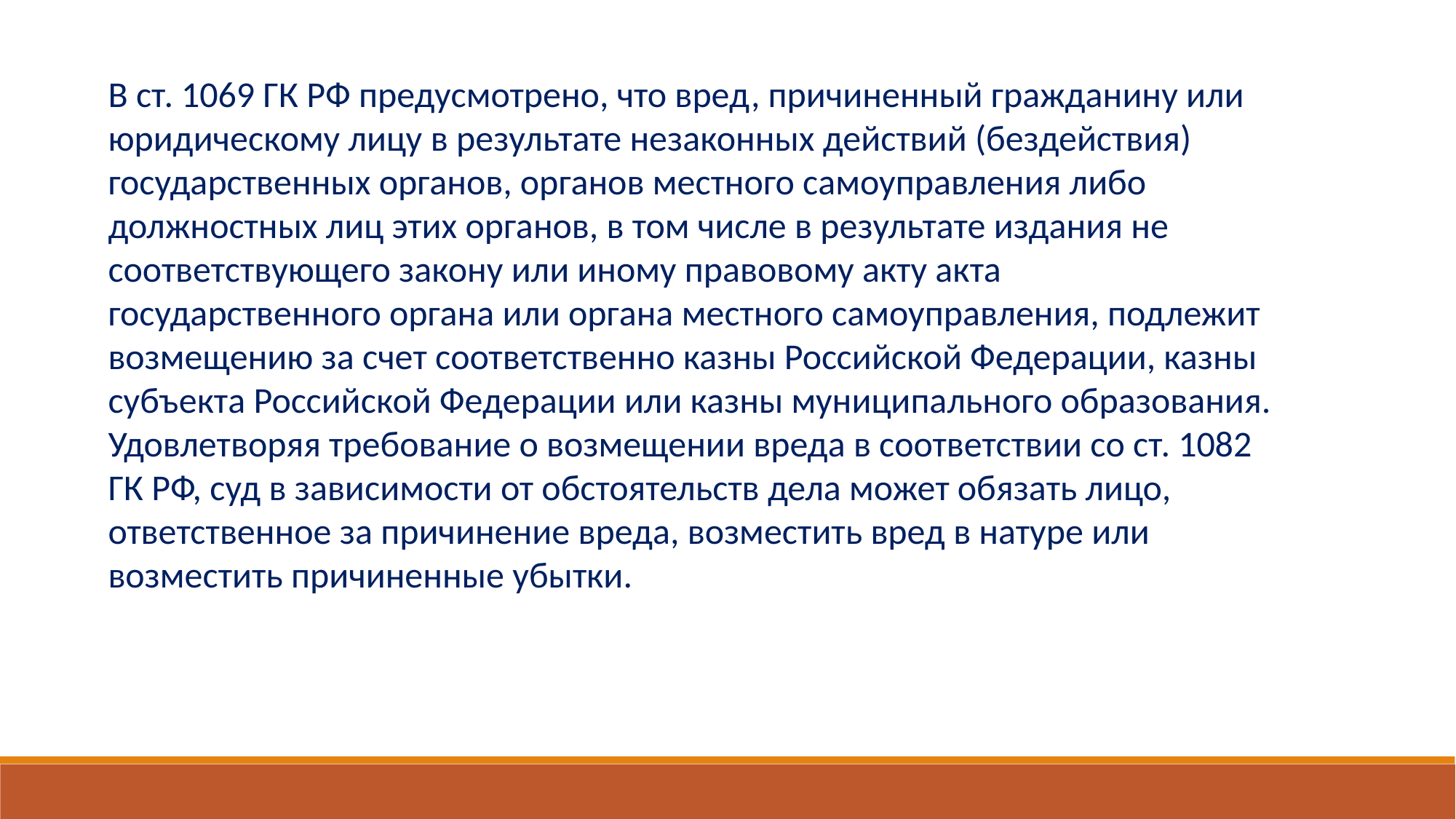

В ст. 1069 ГК РФ предусмотрено, что вред, причиненный гражданину или юридическому лицу в результате незаконных действий (бездействия) государственных органов, органов местного самоуправления либо должностных лиц этих органов, в том числе в результате издания не соответствующего закону или иному правовому акту акта государственного органа или органа местного самоуправления, подлежит возмещению за счет соответственно казны Российской Федерации, казны субъекта Российской Федерации или казны муниципального образования. Удовлетворяя требование о возмещении вреда в соответствии со ст. 1082 ГК РФ, суд в зависимости от обстоятельств дела может обязать лицо, ответственное за причинение вреда, возместить вред в натуре или возместить причиненные убытки.